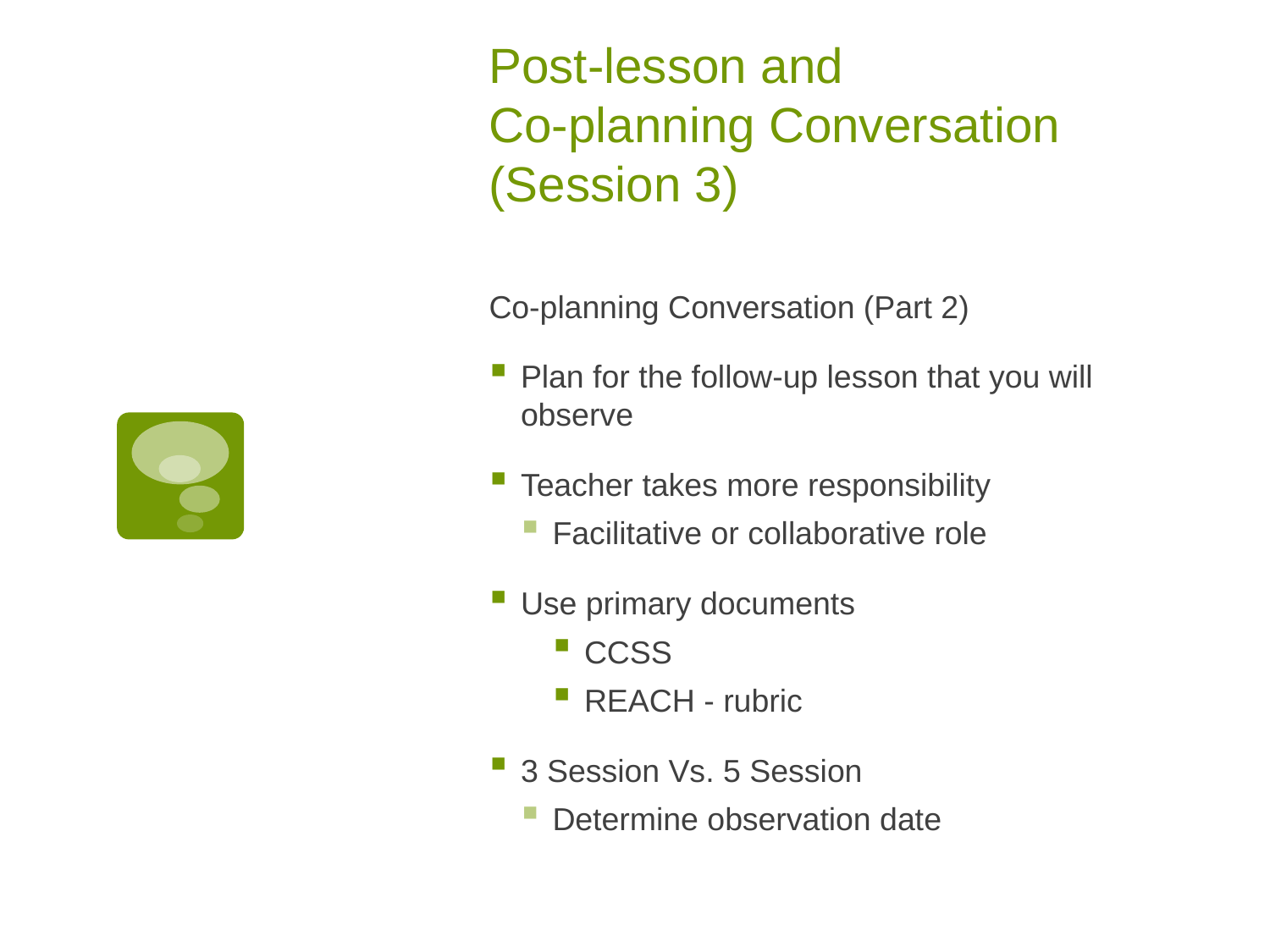

# Post-lesson and Co-planning Conversation (Session 3)
Co-planning Conversation (Part 2)
Plan for the follow-up lesson that you will observe
Teacher takes more responsibility
Facilitative or collaborative role
Use primary documents
CCSS
REACH - rubric
3 Session Vs. 5 Session
Determine observation date